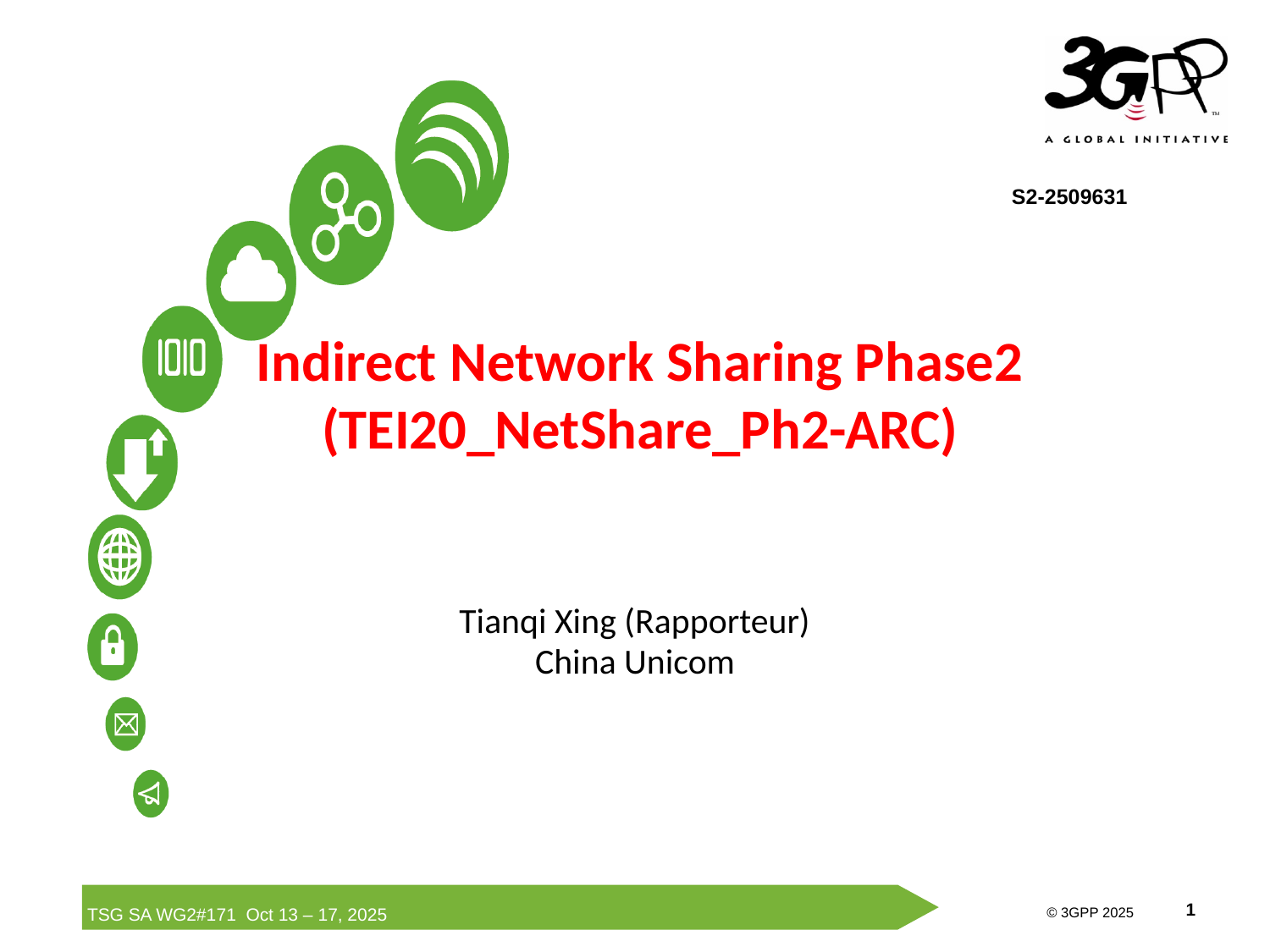

S2-2509631
# Indirect Network Sharing Phase2 (TEI20_NetShare_Ph2-ARC)
Tianqi Xing (Rapporteur)
China Unicom